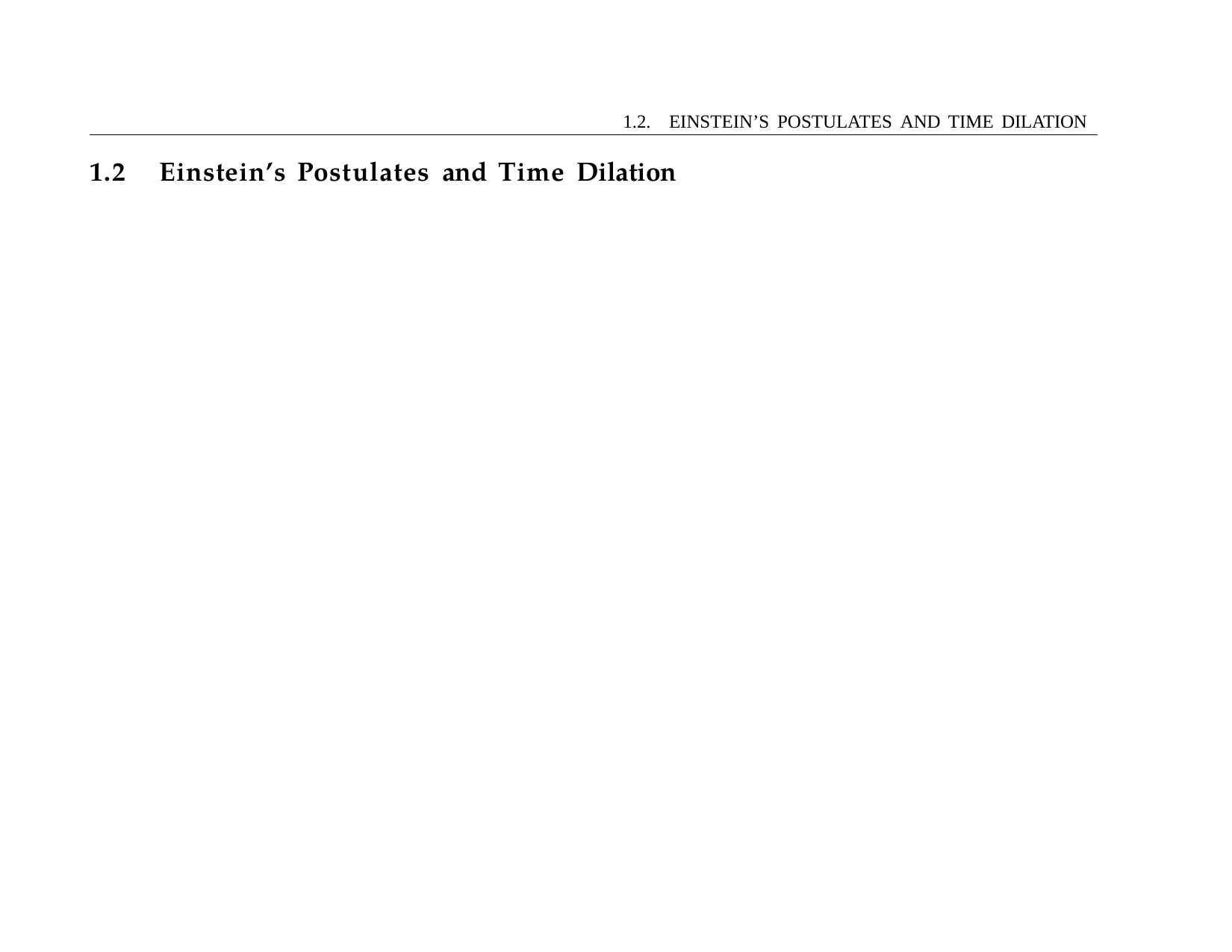

1.2.  EINSTEIN’S POSTULATES AND TIME DILATION

1.2	Einstein’s Postulates and Time Dilation